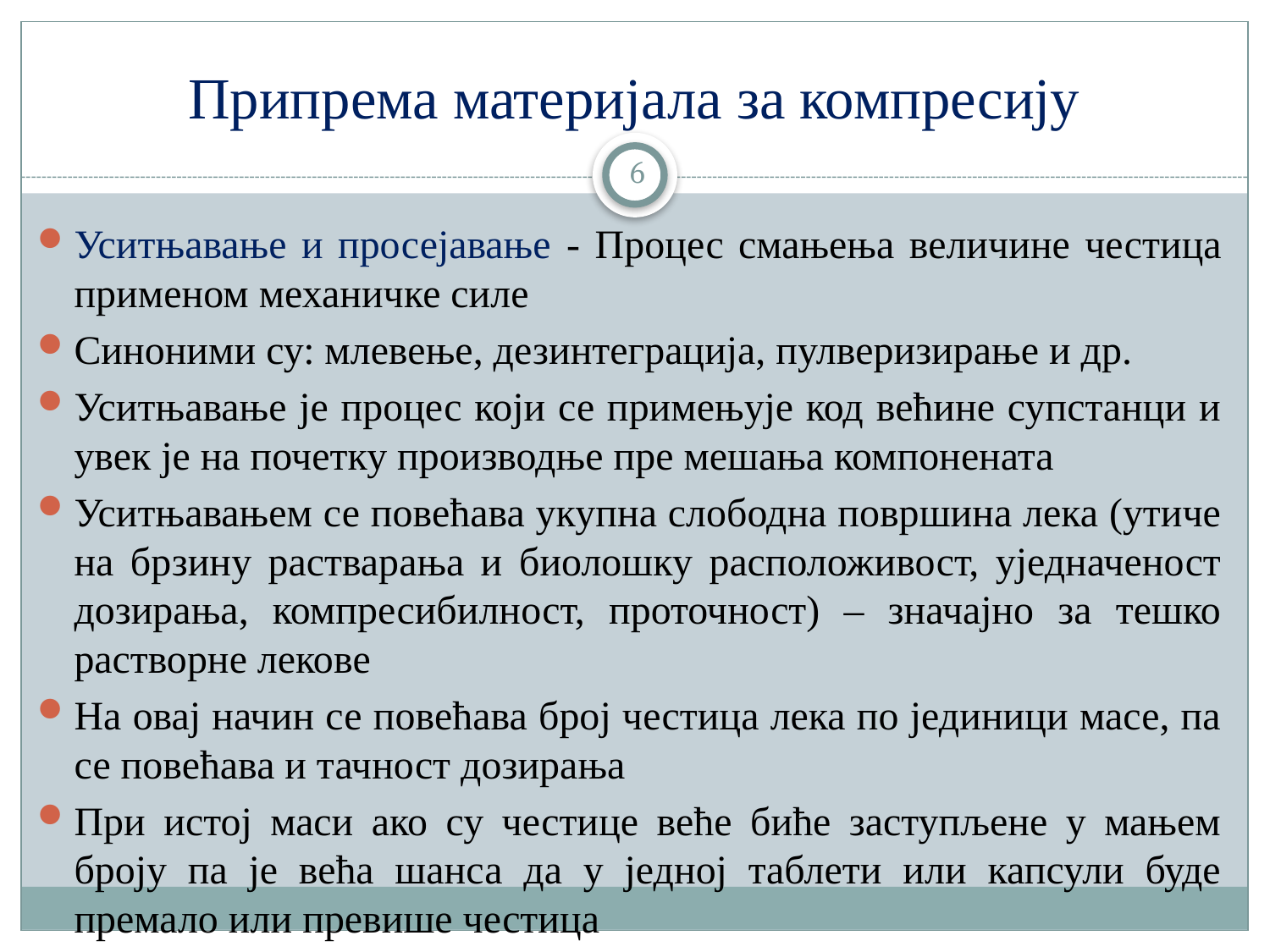

# Припрема материјала за компресију
6
Уситњавање и просејавање - Процес смањења величине честица применом механичке силе
Синоними су: млевење, дезинтеграција, пулверизирање и др.
Уситњавање је процес који се примењује код већине супстанци и увек је на почетку производње пре мешања компонената
Уситњавањем се повећава укупна слободна површина лека (утиче на брзину растварања и биолошку расположивост, уједначеност дозирања, компресибилност, проточност) – значајно за тешко растворне лекове
На овај начин се повећава број честица лека по јединици масе, па се повећава и тачност дозирања
При истој маси ако су честице веће биће заступљене у мањем броју па је већа шанса да у једној таблети или капсули буде премало или превише честица